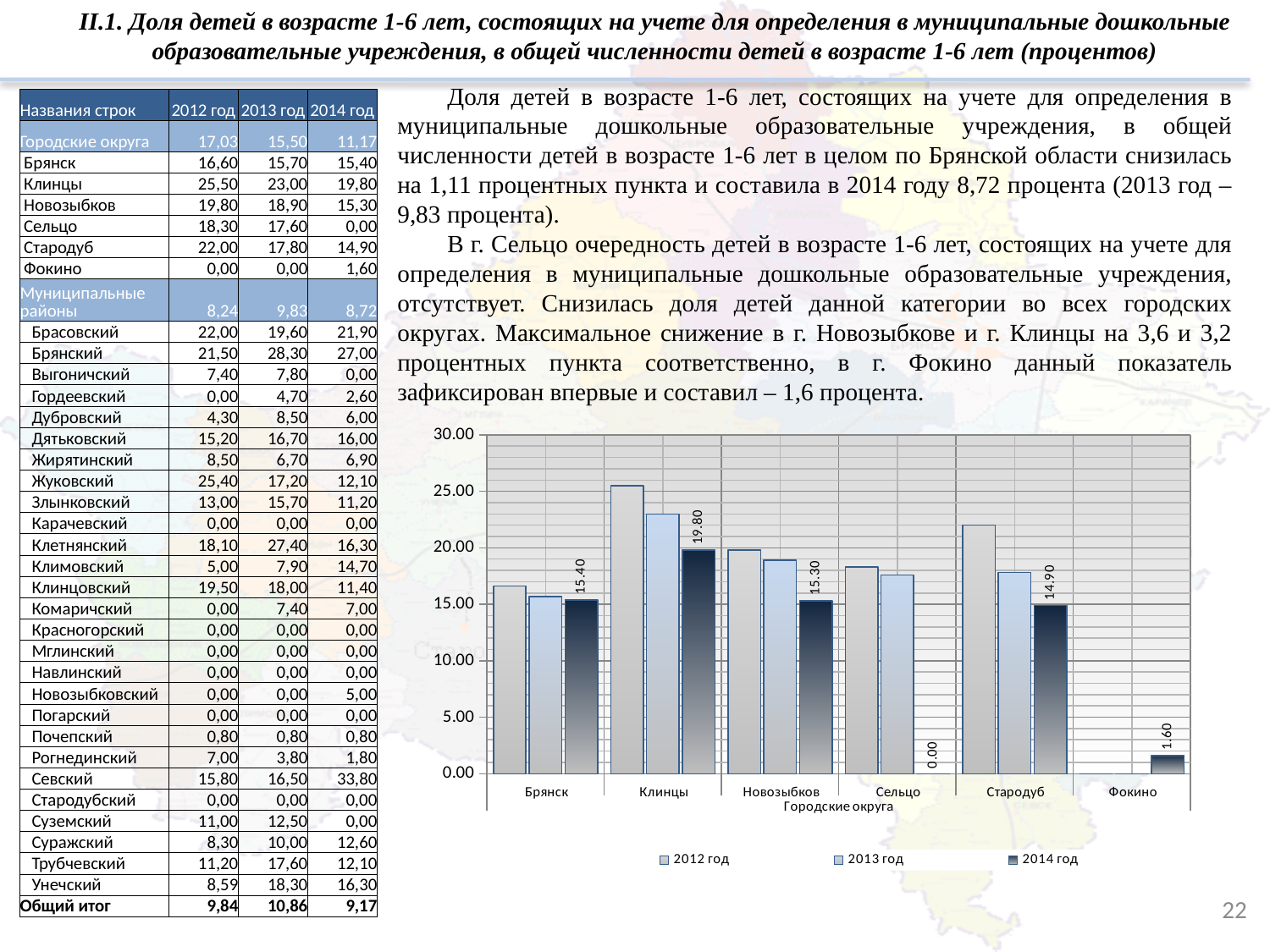

II.1. Доля детей в возрасте 1-6 лет, состоящих на учете для определения в муниципальные дошкольные образовательные учреждения, в общей численности детей в возрасте 1-6 лет (процентов)
Доля детей в возрасте 1-6 лет, состоящих на учете для определения в муниципальные дошкольные образовательные учреждения, в общей численности детей в возрасте 1-6 лет в целом по Брянской области снизилась на 1,11 процентных пункта и составила в 2014 году 8,72 процента (2013 год – 9,83 процента).
В г. Сельцо очередность детей в возрасте 1-6 лет, состоящих на учете для определения в муниципальные дошкольные образовательные учреждения, отсутствует. Снизилась доля детей данной категории во всех городских округах. Максимальное снижение в г. Новозыбкове и г. Клинцы на 3,6 и 3,2 процентных пункта соответственно, в г. Фокино данный показатель зафиксирован впервые и составил – 1,6 процента.
| Названия строк | 2012 год | 2013 год | 2014 год |
| --- | --- | --- | --- |
| Городские округа | 17,03 | 15,50 | 11,17 |
| Брянск | 16,60 | 15,70 | 15,40 |
| Клинцы | 25,50 | 23,00 | 19,80 |
| Новозыбков | 19,80 | 18,90 | 15,30 |
| Сельцо | 18,30 | 17,60 | 0,00 |
| Стародуб | 22,00 | 17,80 | 14,90 |
| Фокино | 0,00 | 0,00 | 1,60 |
| Муниципальные районы | 8,24 | 9,83 | 8,72 |
| Брасовский | 22,00 | 19,60 | 21,90 |
| Брянский | 21,50 | 28,30 | 27,00 |
| Выгоничский | 7,40 | 7,80 | 0,00 |
| Гордеевский | 0,00 | 4,70 | 2,60 |
| Дубровский | 4,30 | 8,50 | 6,00 |
| Дятьковский | 15,20 | 16,70 | 16,00 |
| Жирятинский | 8,50 | 6,70 | 6,90 |
| Жуковский | 25,40 | 17,20 | 12,10 |
| Злынковский | 13,00 | 15,70 | 11,20 |
| Карачевский | 0,00 | 0,00 | 0,00 |
| Клетнянский | 18,10 | 27,40 | 16,30 |
| Климовский | 5,00 | 7,90 | 14,70 |
| Клинцовский | 19,50 | 18,00 | 11,40 |
| Комаричский | 0,00 | 7,40 | 7,00 |
| Красногорский | 0,00 | 0,00 | 0,00 |
| Мглинский | 0,00 | 0,00 | 0,00 |
| Навлинский | 0,00 | 0,00 | 0,00 |
| Новозыбковский | 0,00 | 0,00 | 5,00 |
| Погарский | 0,00 | 0,00 | 0,00 |
| Почепский | 0,80 | 0,80 | 0,80 |
| Рогнединский | 7,00 | 3,80 | 1,80 |
| Севский | 15,80 | 16,50 | 33,80 |
| Стародубский | 0,00 | 0,00 | 0,00 |
| Суземский | 11,00 | 12,50 | 0,00 |
| Суражский | 8,30 | 10,00 | 12,60 |
| Трубчевский | 11,20 | 17,60 | 12,10 |
| Унечский | 8,59 | 18,30 | 16,30 |
| Общий итог | 9,84 | 10,86 | 9,17 |

### Chart

| Category | 2012 год | 2013 год | 2014 год |
|---|---|---|---|
|  Брянск | 16.6 | 15.7 | 15.4 |
|  Клинцы | 25.5 | 23.0 | 19.8 |
|  Новозыбков | 19.8 | 18.9 | 15.3 |
|  Сельцо | 18.3 | 17.6 | 0.0 |
|  Стародуб | 22.0 | 17.8 | 14.9 |
|  Фокино | 0.0 | 0.0 | 1.6 |
22